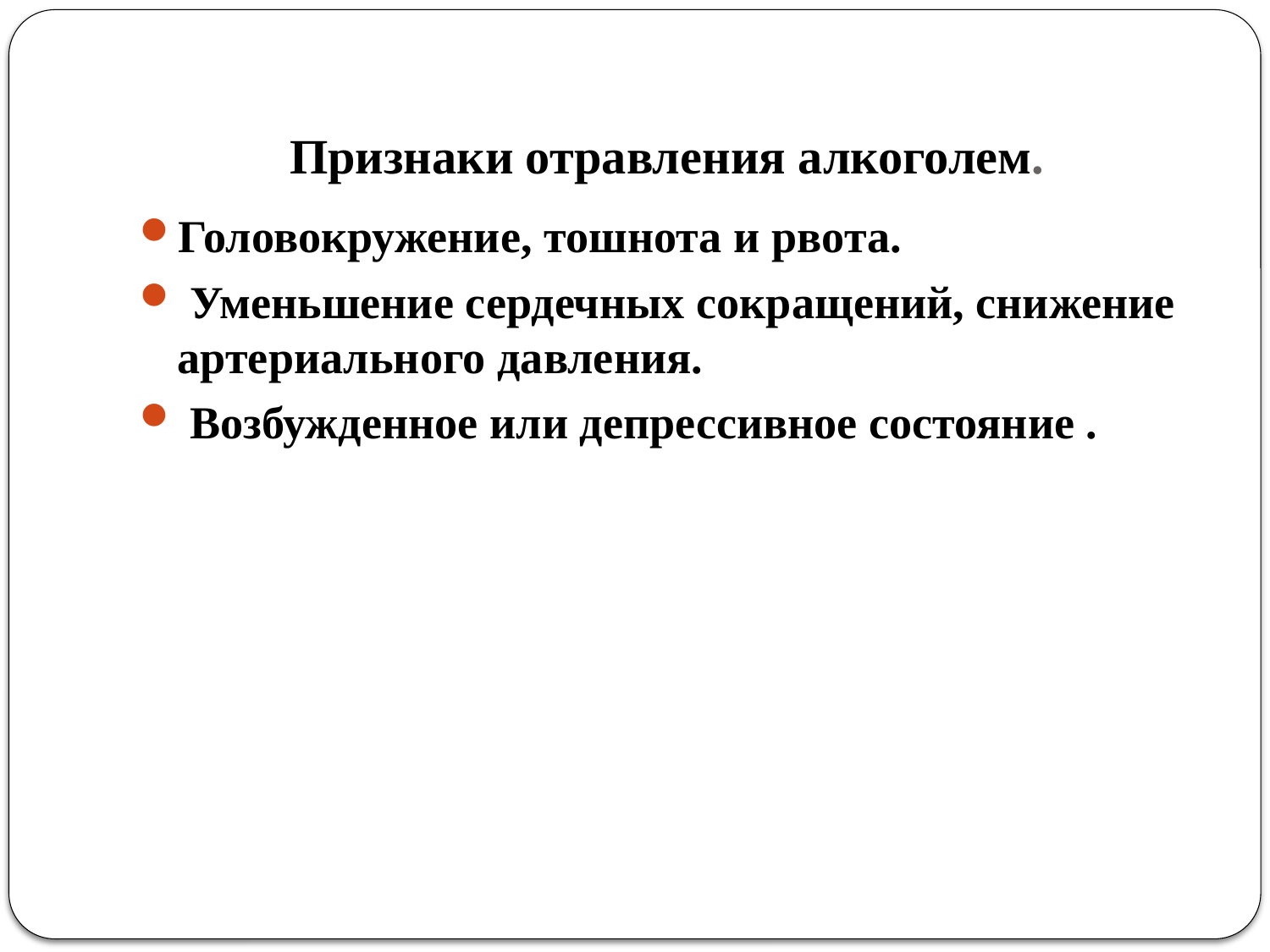

# Признаки отравления алкоголем.
Головокружение, тошнота и рвота.
 Уменьшение сердечных сокращений, снижение артериального давления.
 Возбужденное или депрессивное состояние .